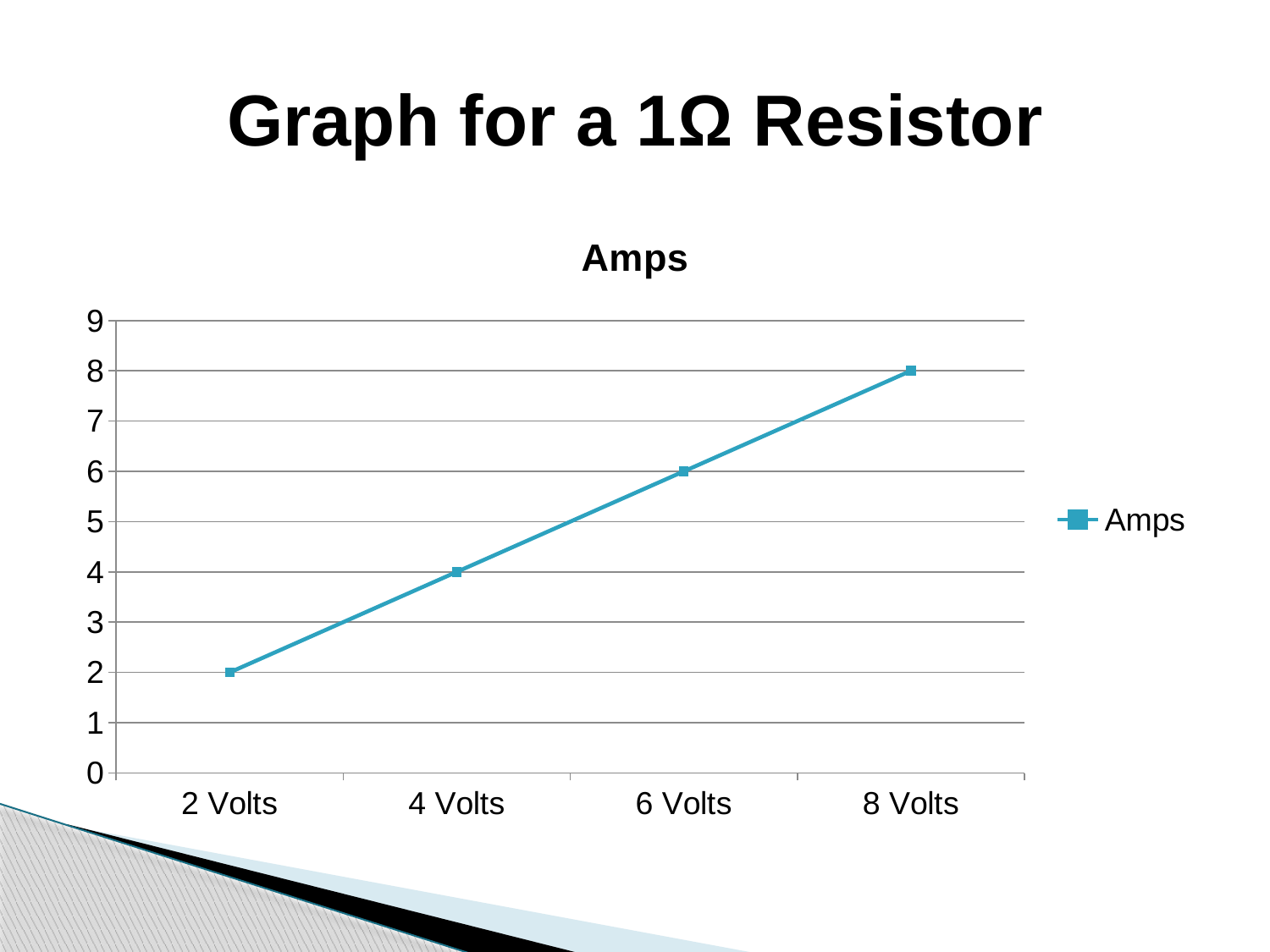

# Graph for a 1Ω Resistor

### Chart:

| Category | Amps |
|---|---|
| 2 Volts | 2.0 |
| 4 Volts | 4.0 |
| 6 Volts | 6.0 |
| 8 Volts | 8.0 |